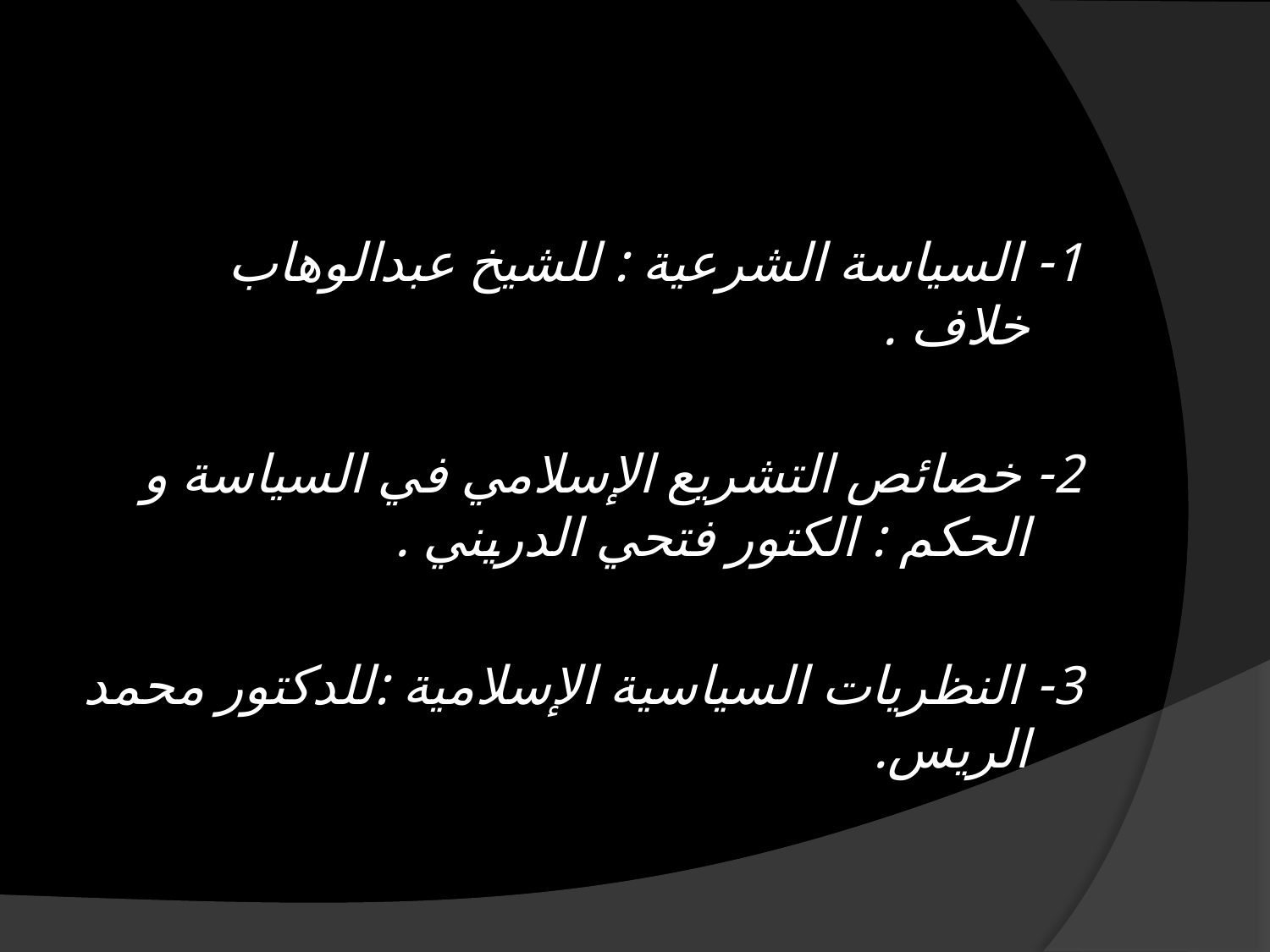

1- السياسة الشرعية : للشيخ عبدالوهاب خلاف .

2- خصائص التشريع الإسلامي في السياسة و الحكم : الكتور فتحي الدريني .

3- النظريات السياسية الإسلامية :للدكتور محمد الريس.